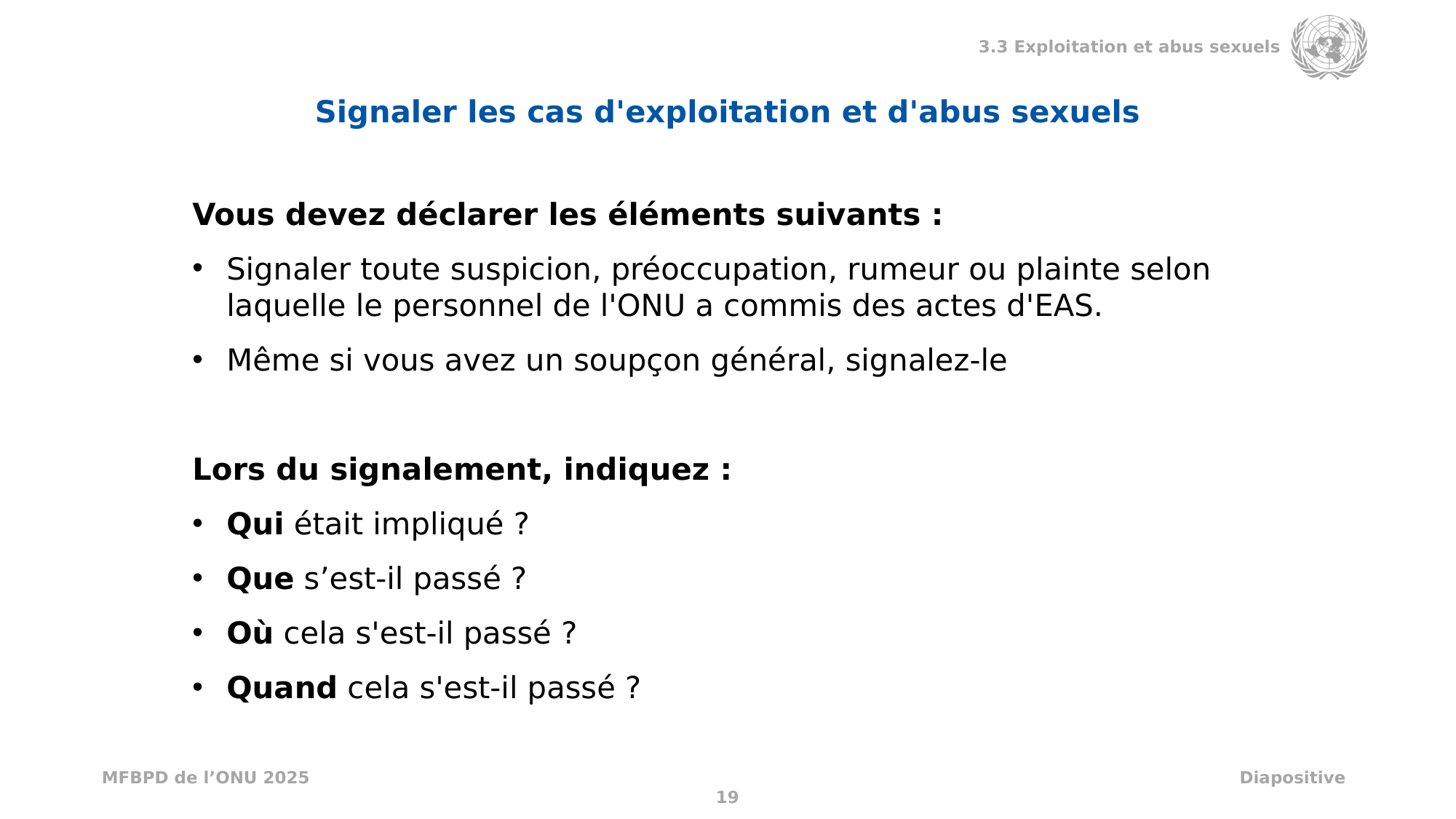

Signaler les cas d'exploitation et d'abus sexuels
Vous devez déclarer les éléments suivants :
Signaler toute suspicion, préoccupation, rumeur ou plainte selon laquelle le personnel de l'ONU a commis des actes d'EAS.
Même si vous avez un soupçon général, signalez-le

Lors du signalement, indiquez :
Qui était impliqué ?
Que s’est-il passé ?
Où cela s'est-il passé ?
Quand cela s'est-il passé ?